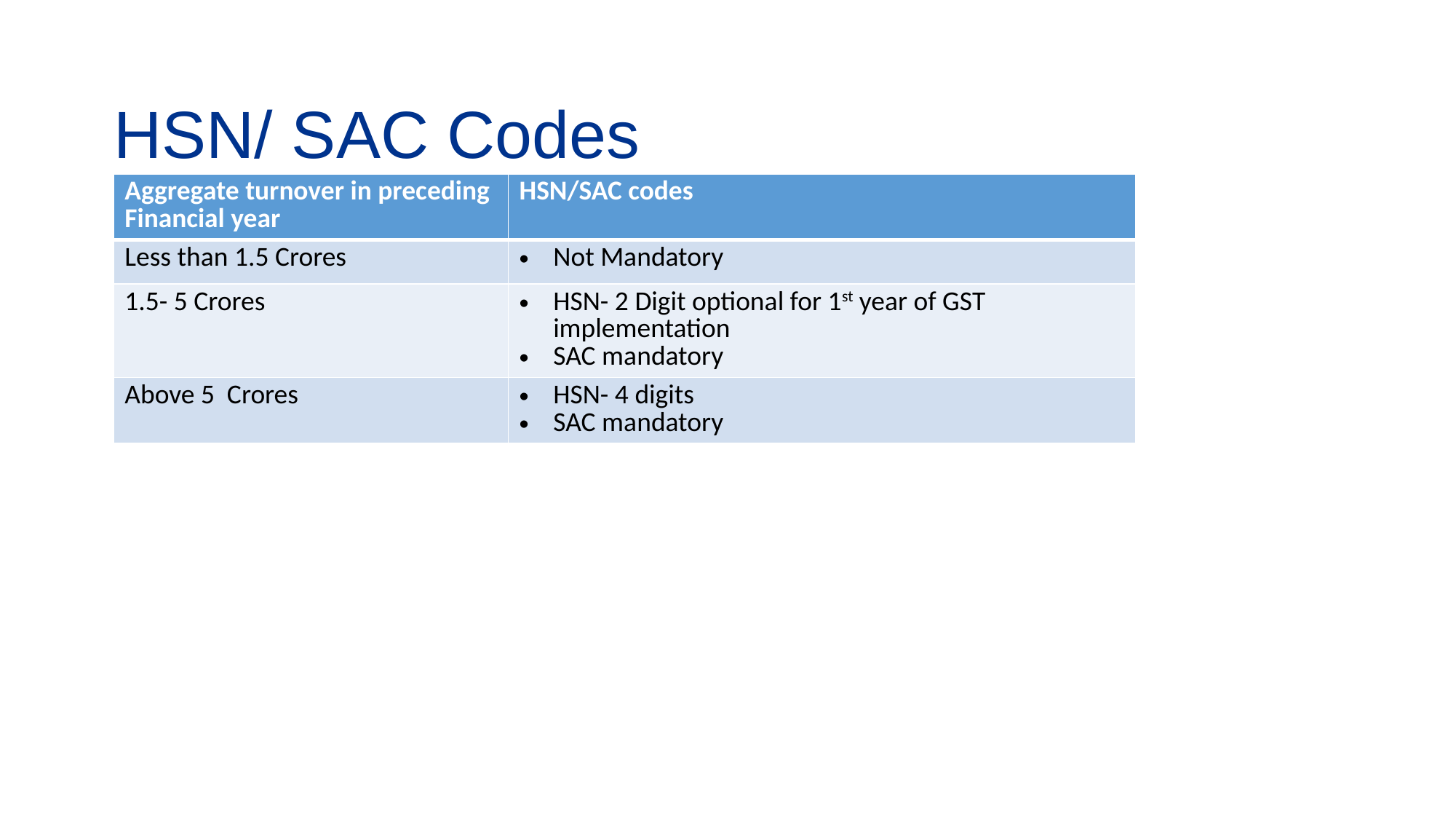

# HSN/ SAC Codes
| Aggregate turnover in preceding Financial year | HSN/SAC codes |
| --- | --- |
| Less than 1.5 Crores | Not Mandatory |
| 1.5- 5 Crores | HSN- 2 Digit optional for 1st year of GST implementation SAC mandatory |
| Above 5 Crores | HSN- 4 digits SAC mandatory |